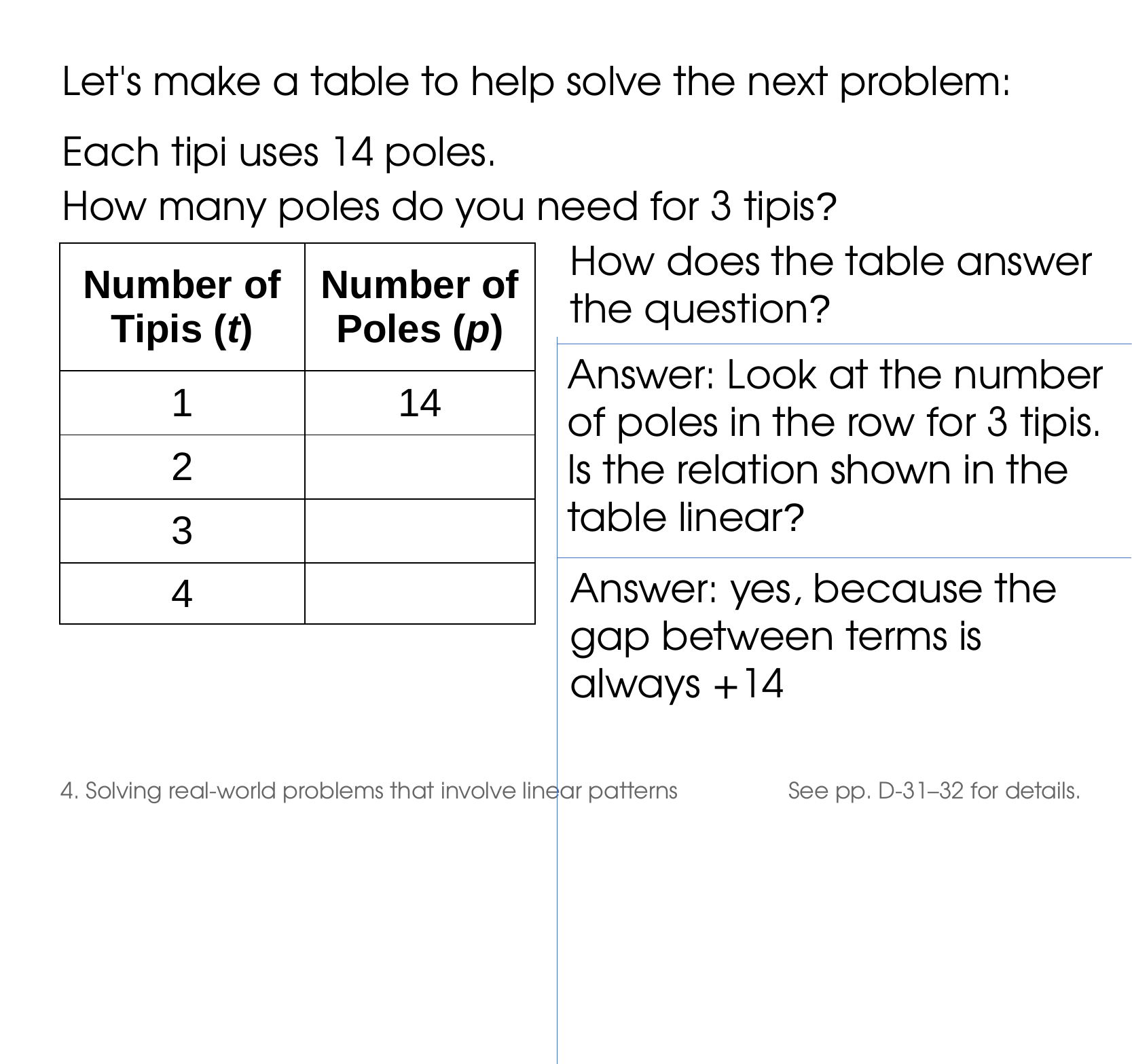

Let's make a table to help solve the next problem:
Each tipi uses 14 poles.
How many poles do you need for 3 tipis?
How does the table answer the question?
| Number of Tipis (t) | Number of Poles (p) |
| --- | --- |
| 1 | 14 |
| 2 |  |
| 3 |  |
| 4 |  |
Answer: Look at the number of poles in the row for 3 tipis.
Is the relation shown in the table linear?
Answer: yes, because the gap between terms is always +14
4. Solving real-world problems that involve linear patterns
See pp. D-31–32 for details.